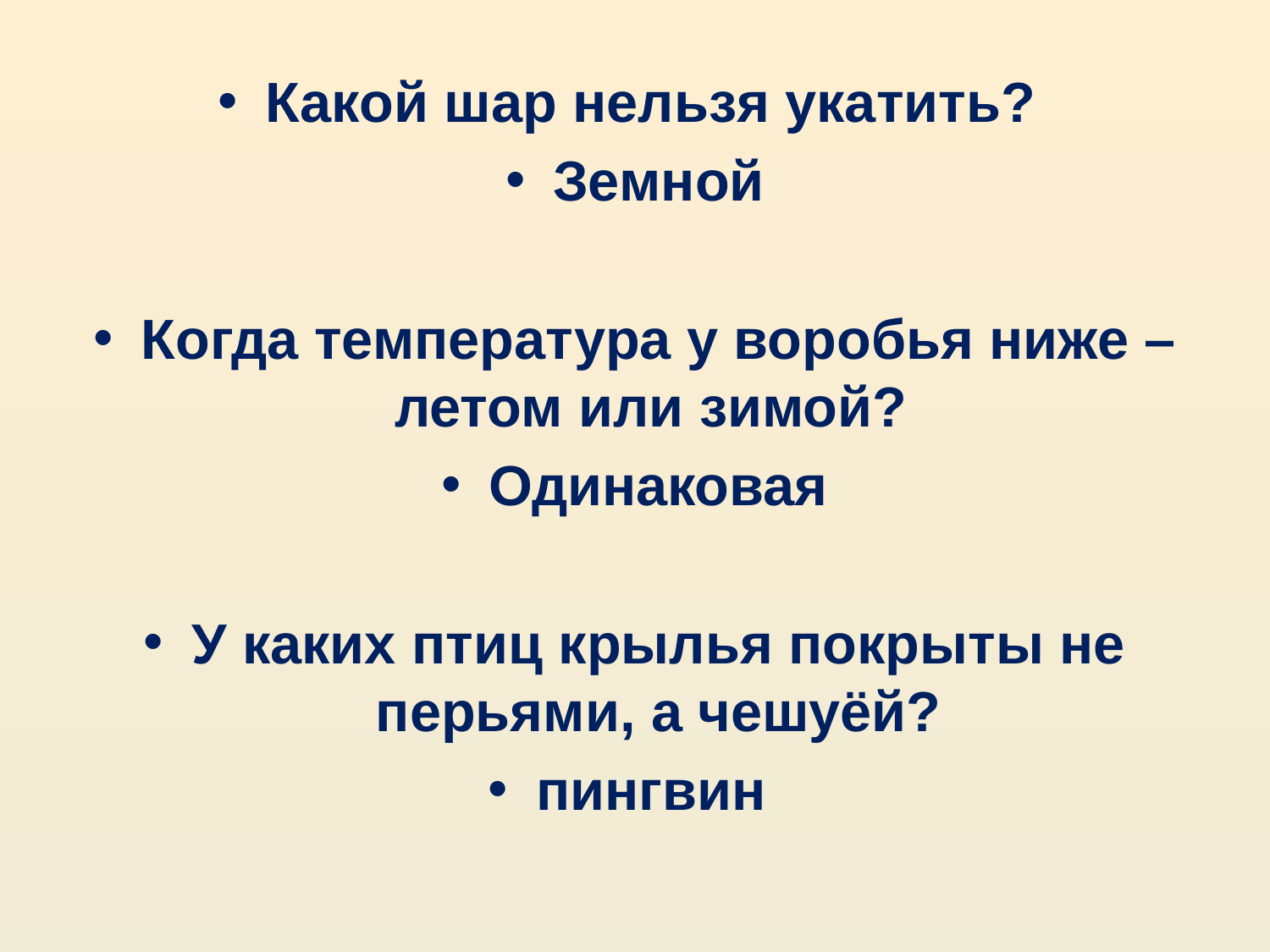

#
Какой шар нельзя укатить?
Земной

Когда температура у воробья ниже – летом или зимой?
Одинаковая

У каких птиц крылья покрыты не перьями, а чешуёй?
пингвин